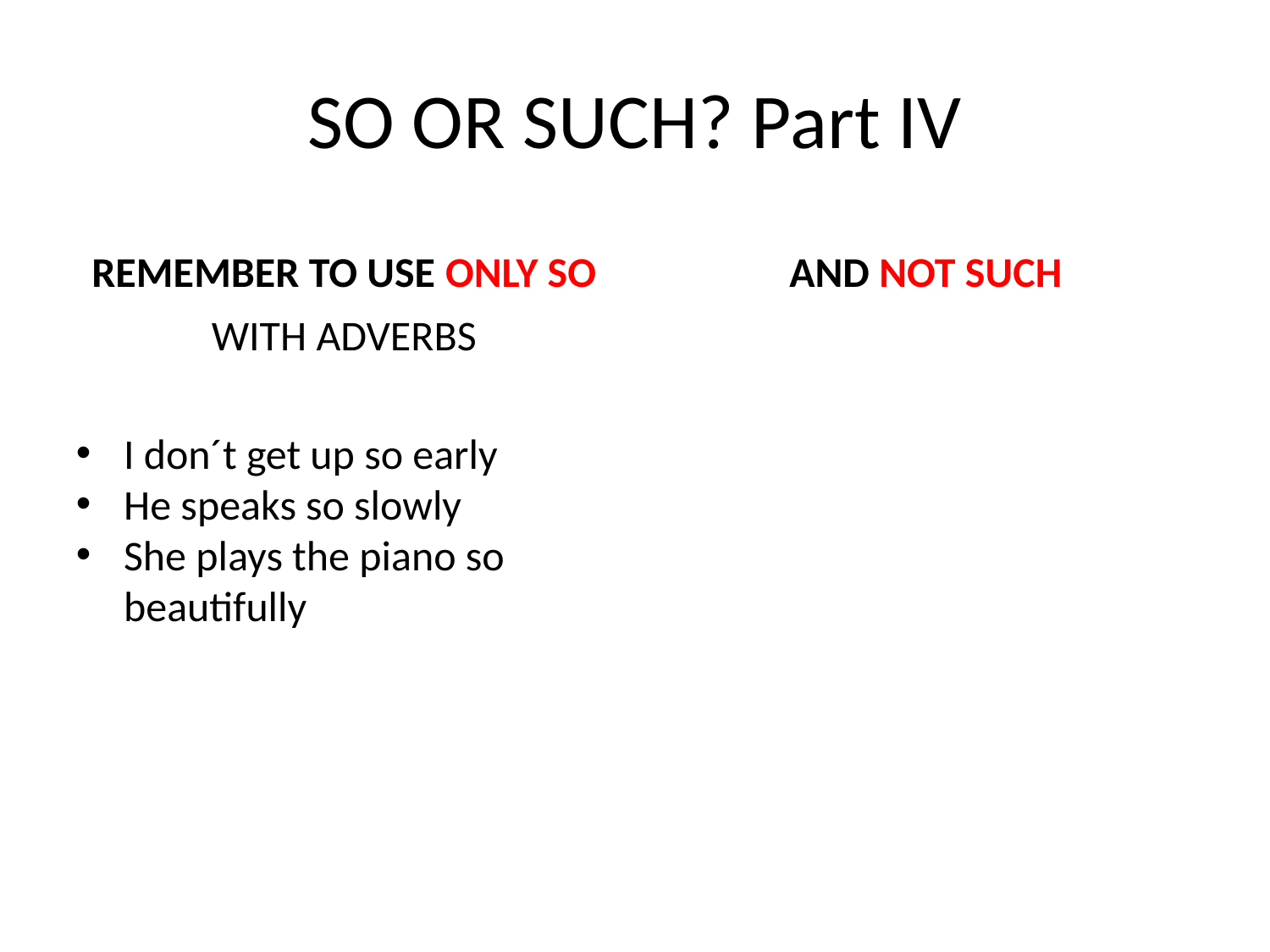

SO OR SUCH? Part IV
REMEMBER TO USE ONLY SO
AND NOT SUCH
WITH ADVERBS

I don´t get up so early
He speaks so slowly
She plays the piano so beautifully